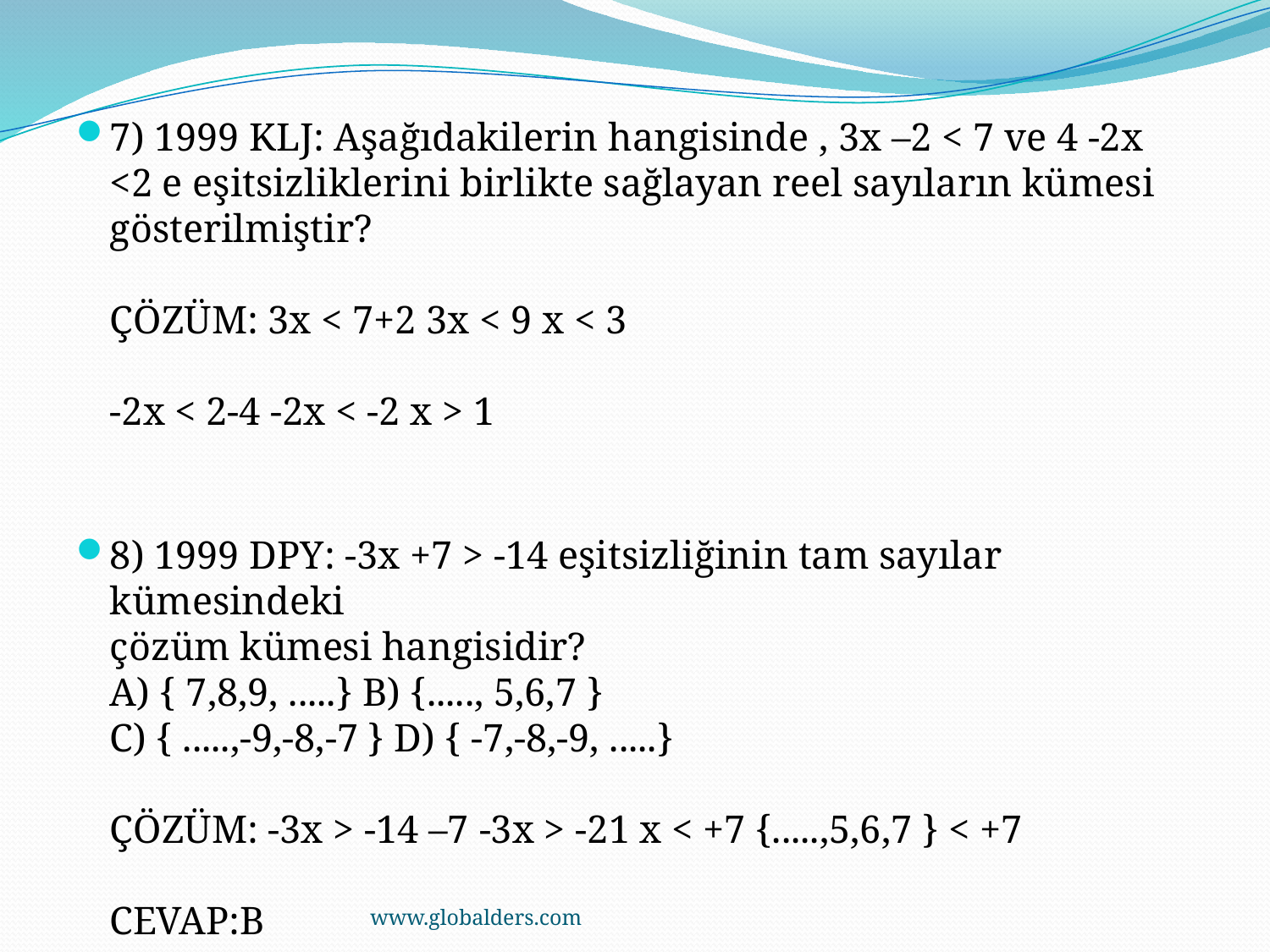

7) 1999 KLJ: Aşağıdakilerin hangisinde , 3x –2 < 7 ve 4 -2x <2 e eşitsizliklerini birlikte sağlayan reel sayıların kümesi 
gösterilmiştir? 
ÇÖZÜM: 3x < 7+2 3x < 9 x < 3 
-2x < 2-4 -2x < -2 x > 1
8) 1999 DPY: -3x +7 > -14 eşitsizliğinin tam sayılar kümesindeki 
çözüm kümesi hangisidir?
A) { 7,8,9, .....} B) {....., 5,6,7 }
C) { .....,-9,-8,-7 } D) { -7,-8,-9, .....}
ÇÖZÜM: -3x > -14 –7 -3x > -21 x < +7 {.....,5,6,7 } < +7
CEVAP:B
www.globalders.com